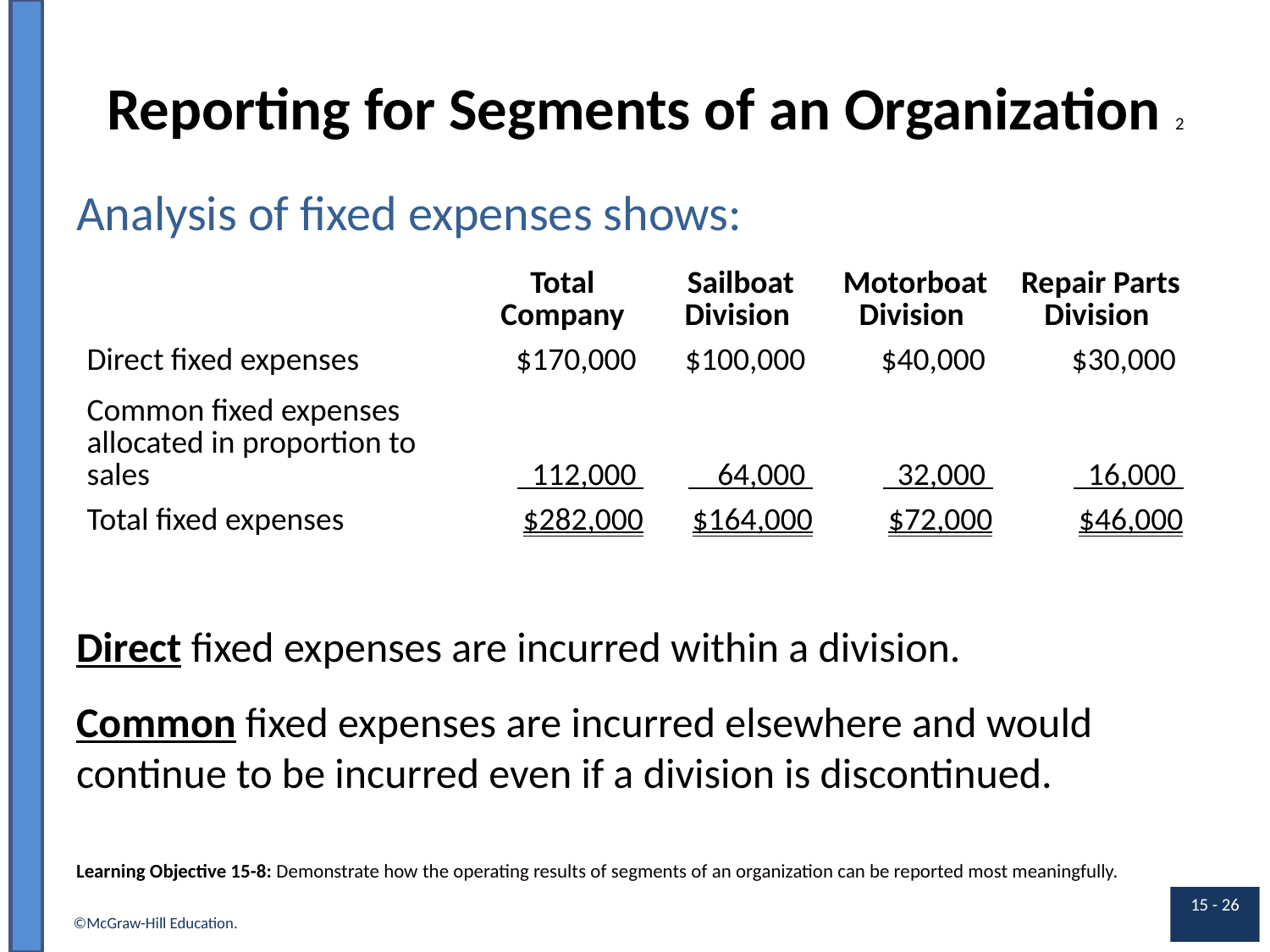

# Reporting for Segments of an Organization 2
Analysis of fixed expenses shows:
| Blank | Total Company | Sailboat Division | Motorboat Division | Repair Parts Division |
| --- | --- | --- | --- | --- |
| Direct fixed expenses | $170,000 | $100,000 | $40,000 | $30,000 |
| Common fixed expenses allocated in proportion to sales | 112,000 | 64,000 | 32,000 | 16,000 |
| Total fixed expenses | $282,000 | $164,000 | $72,000 | $46,000 |
Direct fixed expenses are incurred within a division.
Common fixed expenses are incurred elsewhere and would continue to be incurred even if a division is discontinued.
Learning Objective 15-8: Demonstrate how the operating results of segments of an organization can be reported most meaningfully.